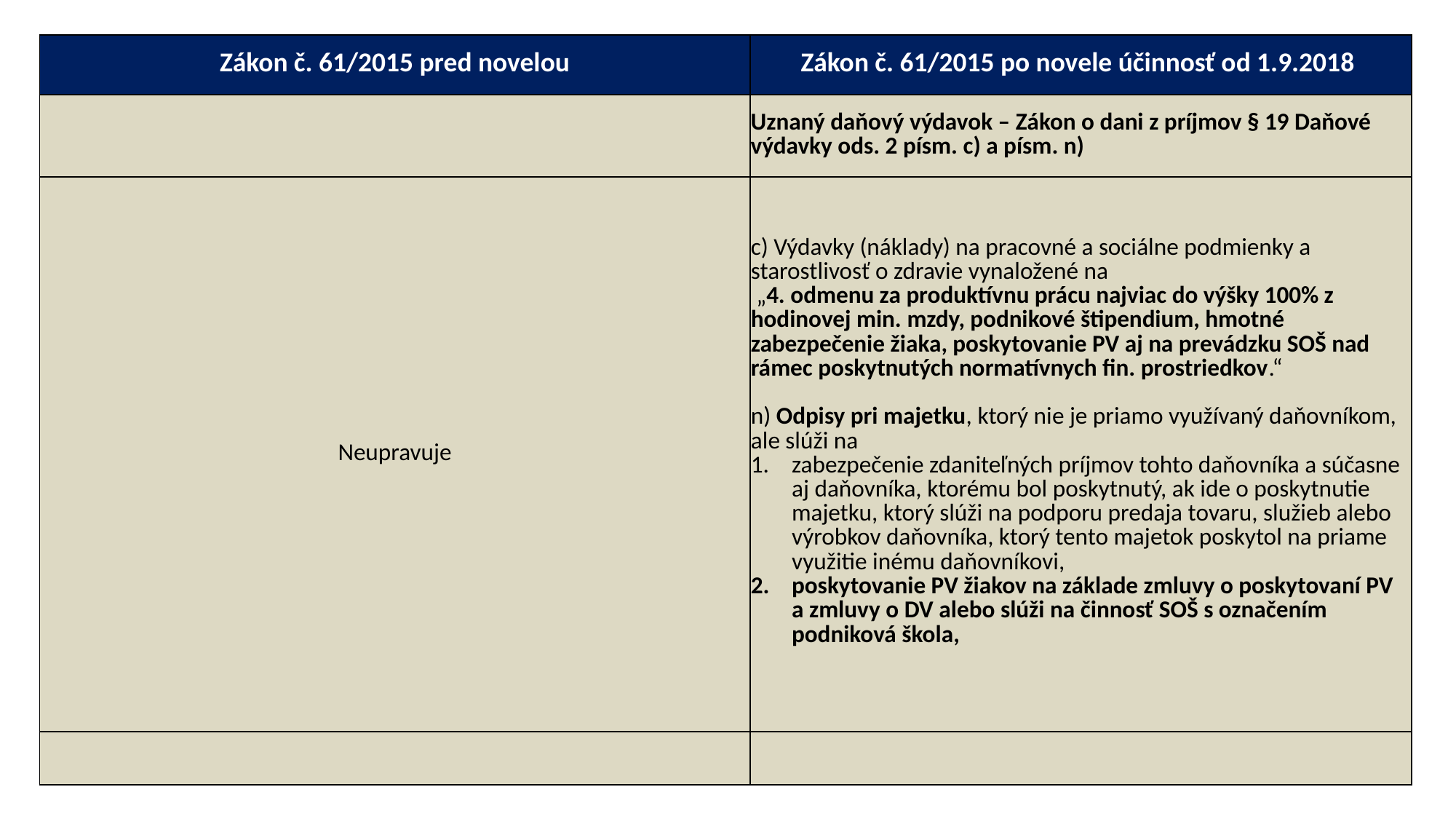

| Zákon č. 61/2015 pred novelou | Zákon č. 61/2015 po novele účinnosť od 1.9.2018 |
| --- | --- |
|  | Uznaný daňový výdavok – Zákon o dani z príjmov § 19 Daňové výdavky ods. 2 písm. c) a písm. n) |
| Neupravuje | c) Výdavky (náklady) na pracovné a sociálne podmienky a starostlivosť o zdravie vynaložené na „4. odmenu za produktívnu prácu najviac do výšky 100% z hodinovej min. mzdy, podnikové štipendium, hmotné zabezpečenie žiaka, poskytovanie PV aj na prevádzku SOŠ nad rámec poskytnutých normatívnych fin. prostriedkov.“ n) Odpisy pri majetku, ktorý nie je priamo využívaný daňovníkom, ale slúži na zabezpečenie zdaniteľných príjmov tohto daňovníka a súčasne aj daňovníka, ktorému bol poskytnutý, ak ide o poskytnutie majetku, ktorý slúži na podporu predaja tovaru, služieb alebo výrobkov daňovníka, ktorý tento majetok poskytol na priame využitie inému daňovníkovi, poskytovanie PV žiakov na základe zmluvy o poskytovaní PV a zmluvy o DV alebo slúži na činnosť SOŠ s označením podniková škola, |
|  |  |